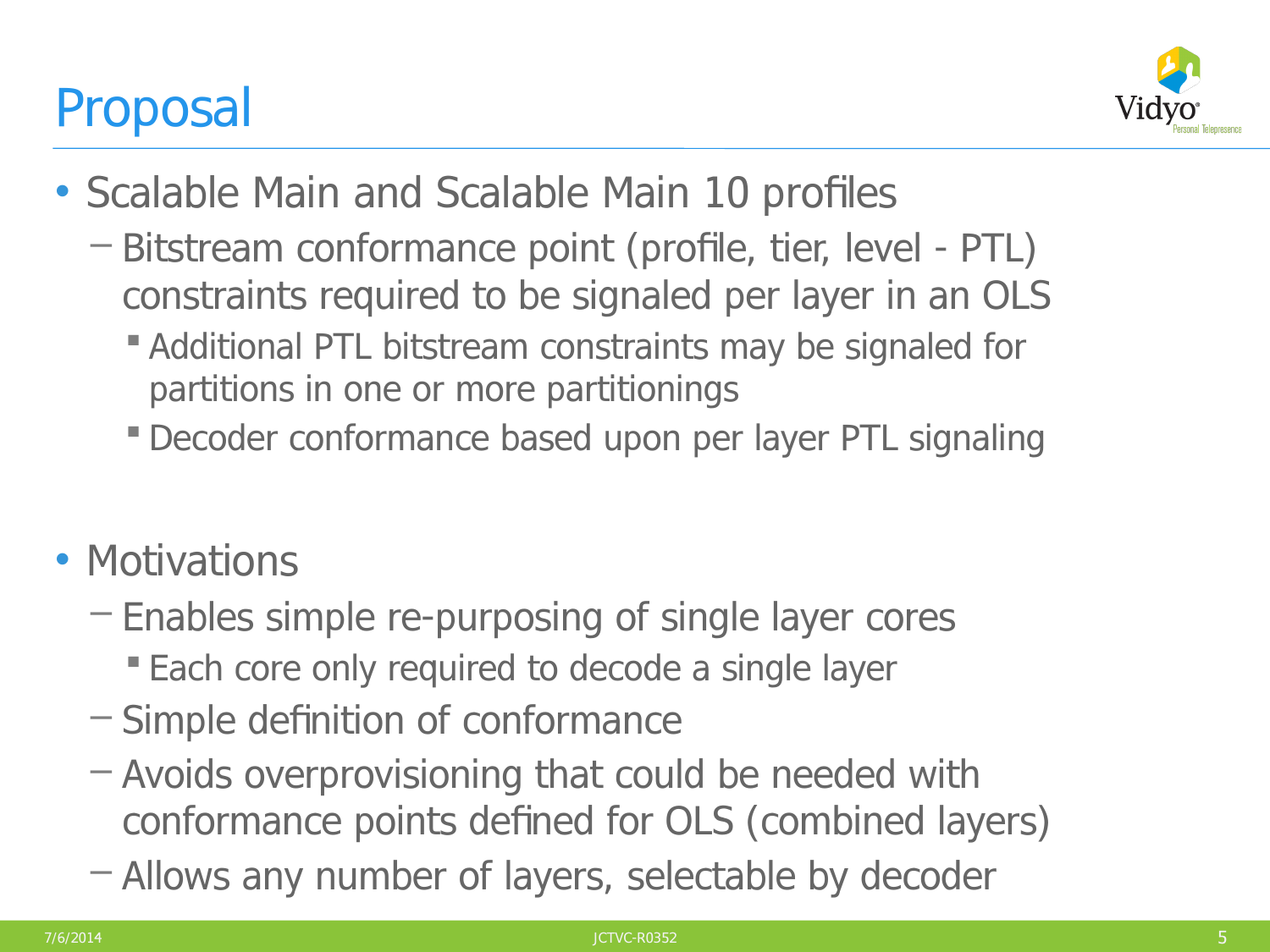

# Proposal
Scalable Main and Scalable Main 10 profiles
Bitstream conformance point (profile, tier, level - PTL) constraints required to be signaled per layer in an OLS
Additional PTL bitstream constraints may be signaled for partitions in one or more partitionings
Decoder conformance based upon per layer PTL signaling

Motivations
Enables simple re-purposing of single layer cores
Each core only required to decode a single layer
Simple definition of conformance
Avoids overprovisioning that could be needed with conformance points defined for OLS (combined layers)
Allows any number of layers, selectable by decoder